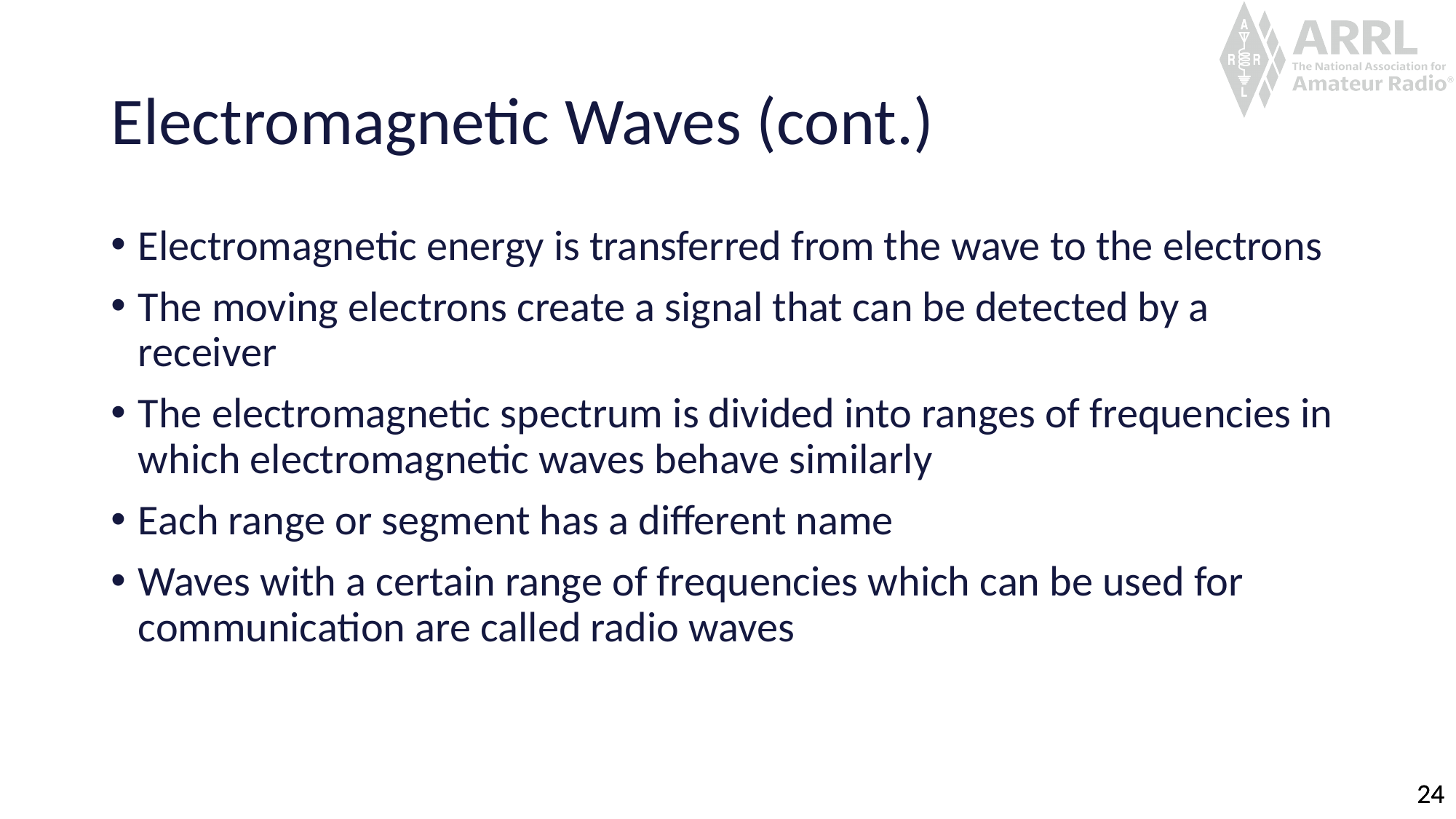

# Electromagnetic Waves (cont.)
Electromagnetic energy is transferred from the wave to the electrons
The moving electrons create a signal that can be detected by a receiver
The electromagnetic spectrum is divided into ranges of frequencies in which electromagnetic waves behave similarly
Each range or segment has a different name
Waves with a certain range of frequencies which can be used for communication are called radio waves